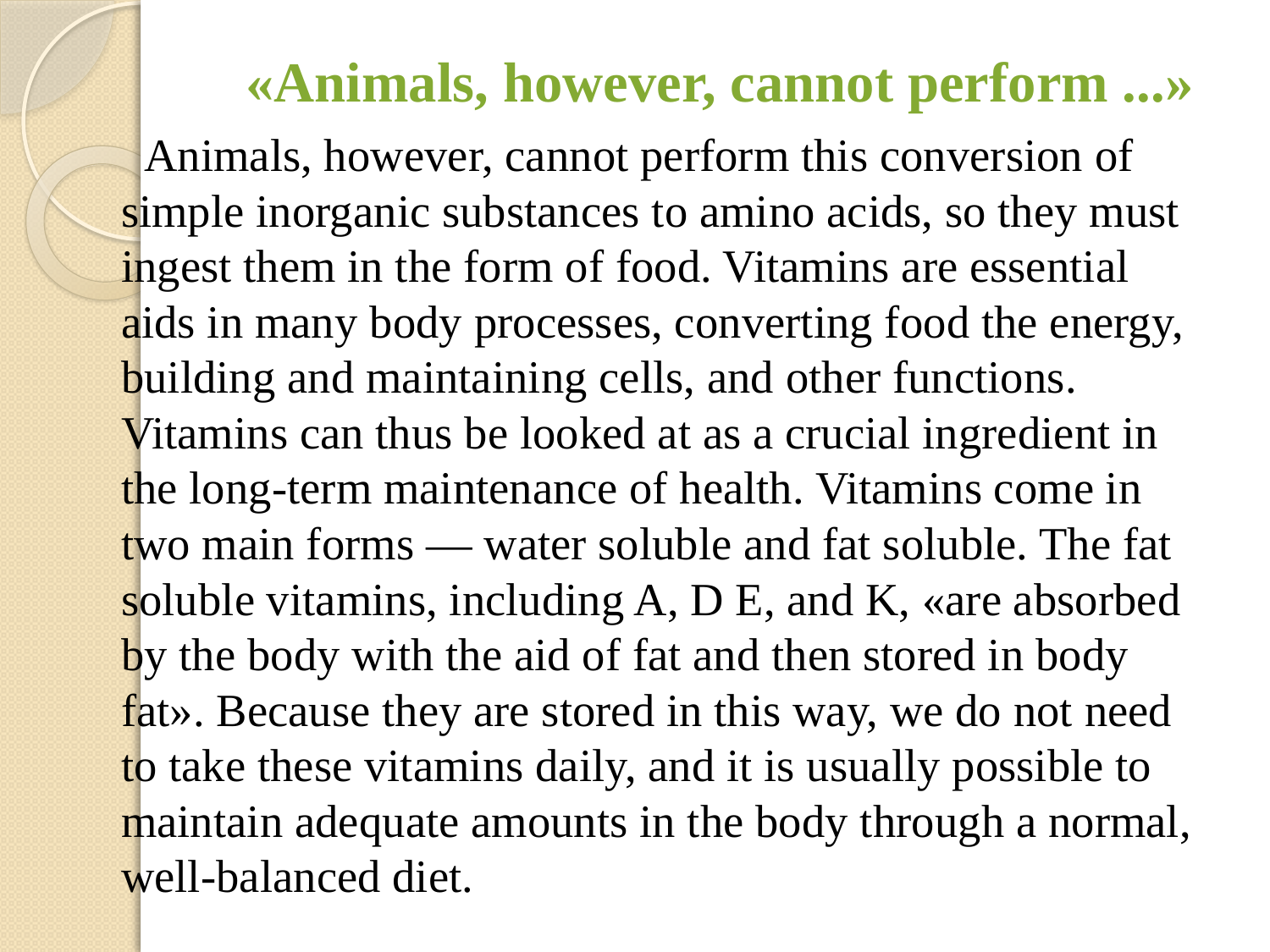

# «Animals, however, cannot perform ...»
     Animals, however, cannot perform this conversion of simple inorganic substances to amino acids, so they must ingest them in the form of food. Vitamins are essential aids in many body processes, converting food the energy, building and maintaining cells, and other functions. Vitamins can thus be looked at as a crucial ingredient in the long-term maintenance of health. Vitamins come in two main forms — water soluble and fat soluble. The fat soluble vitamins, including A, D E, and K, «are absorbed by the body with the aid of fat and then stored in body fat». Because they are stored in this way, we do not need to take these vitamins daily, and it is usually possible to maintain adequate amounts in the body through a normal, well-balanced diet.